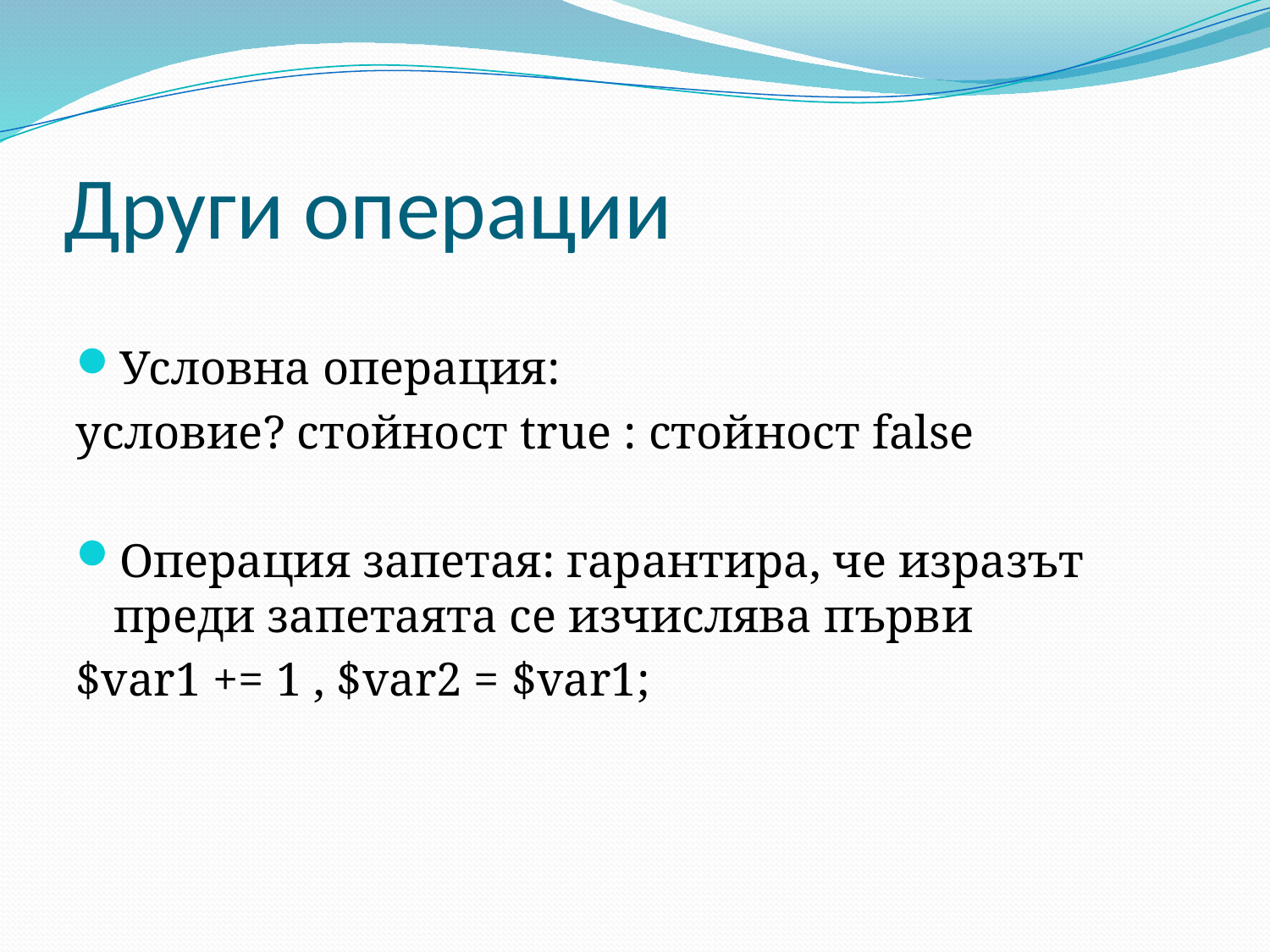

# Други операции

Условна операция:
условие? стойност true : стойност false

Операция запетая: гарантира, че изразът преди запетаята се изчислява първи
$var1 += 1 , $var2 = $var1;